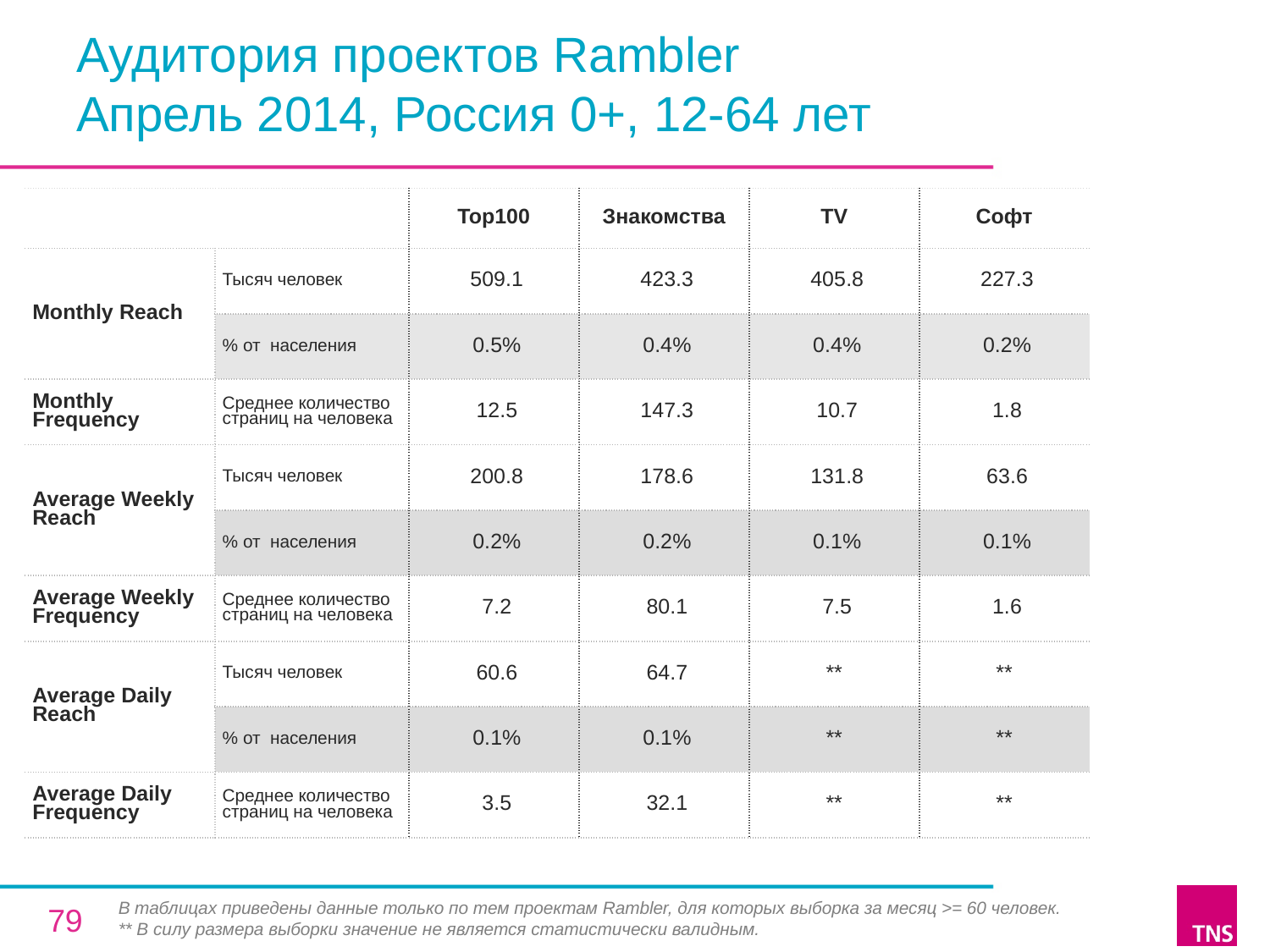

# Аудитория проектов Rambler Апрель 2014, Россия 0+, 12-64 лет
|  |  | Top100 | Знакомства | TV | Софт |
| --- | --- | --- | --- | --- | --- |
| Monthly Reach | Тысяч человек | 509.1 | 423.3 | 405.8 | 227.3 |
|  | % от населения | 0.5% | 0.4% | 0.4% | 0.2% |
| Monthly Frequency | Среднее количество страниц на человека | 12.5 | 147.3 | 10.7 | 1.8 |
| Average Weekly Reach | Тысяч человек | 200.8 | 178.6 | 131.8 | 63.6 |
|  | % от населения | 0.2% | 0.2% | 0.1% | 0.1% |
| Average Weekly Frequency | Среднее количество страниц на человека | 7.2 | 80.1 | 7.5 | 1.6 |
| Average Daily Reach | Тысяч человек | 60.6 | 64.7 | \*\* | \*\* |
|  | % от населения | 0.1% | 0.1% | \*\* | \*\* |
| Average Daily Frequency | Среднее количество страниц на человека | 3.5 | 32.1 | \*\* | \*\* |
В таблицах приведены данные только по тем проектам Rambler, для которых выборка за месяц >= 60 человек.
** В силу размера выборки значение не является статистически валидным.
79